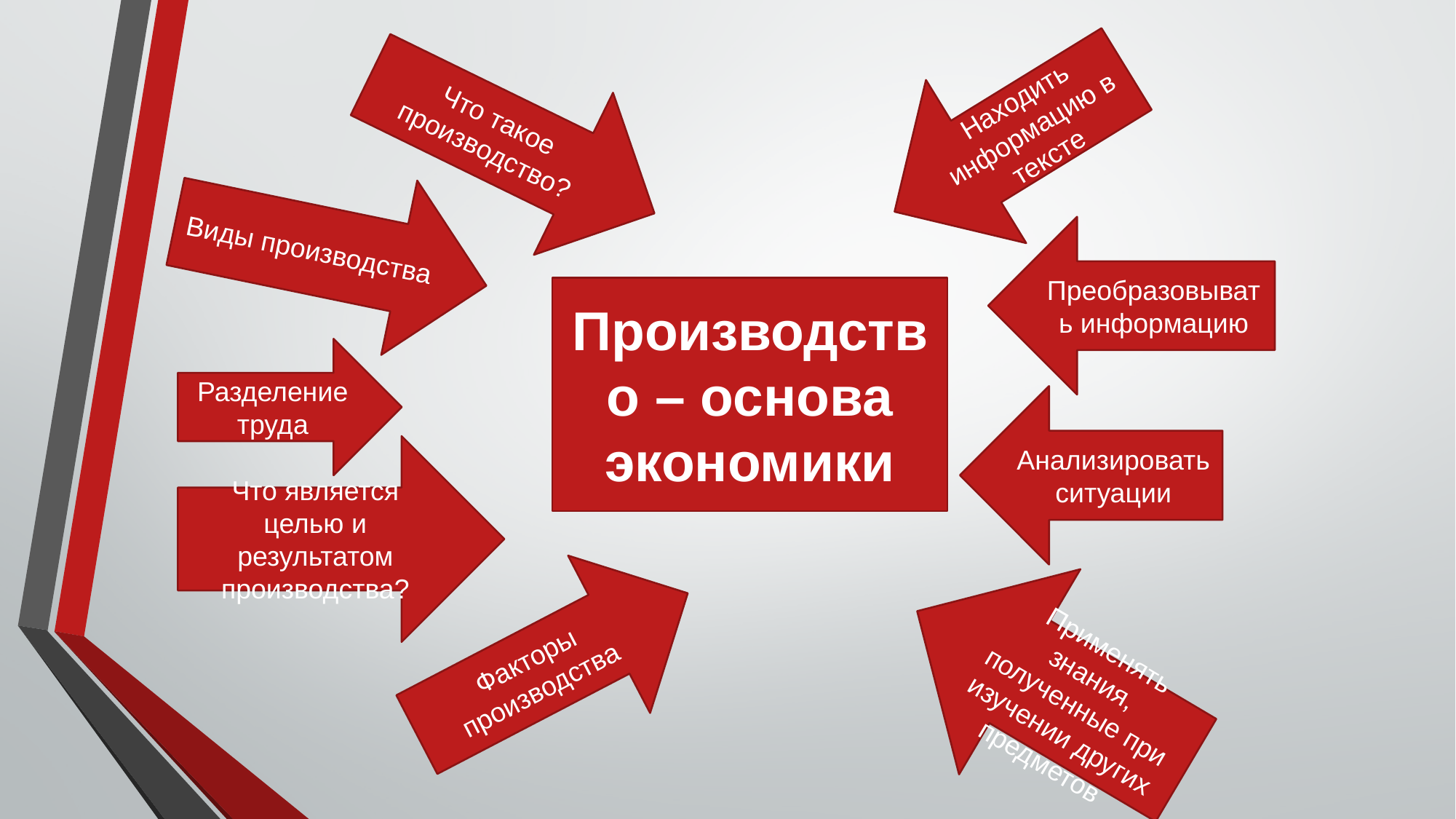

Находить информацию в тексте
Что такое производство?
Виды производства
Преобразовывать информацию
Производство – основа экономики
Разделение труда
Анализировать ситуации
Что является целью и результатом производства?
Применять знания, полученные при изучении других предметов
Факторы производства